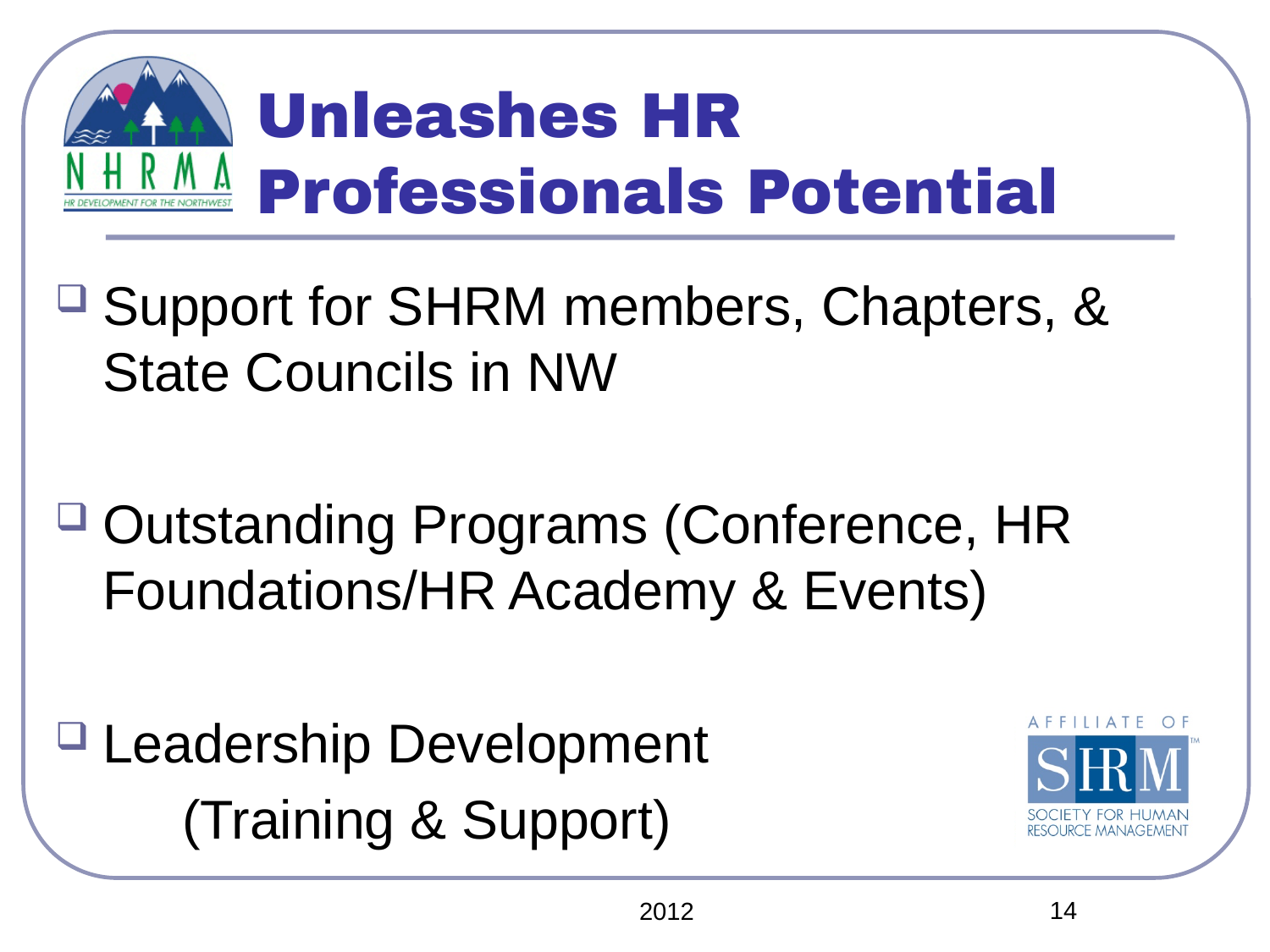

# Unleashes HR Professionals Potential
Support for SHRM members, Chapters, & State Councils in NW

Outstanding Programs (Conference, HR Foundations/HR Academy & Events)

Leadership Development
	(Training & Support)
14
2012